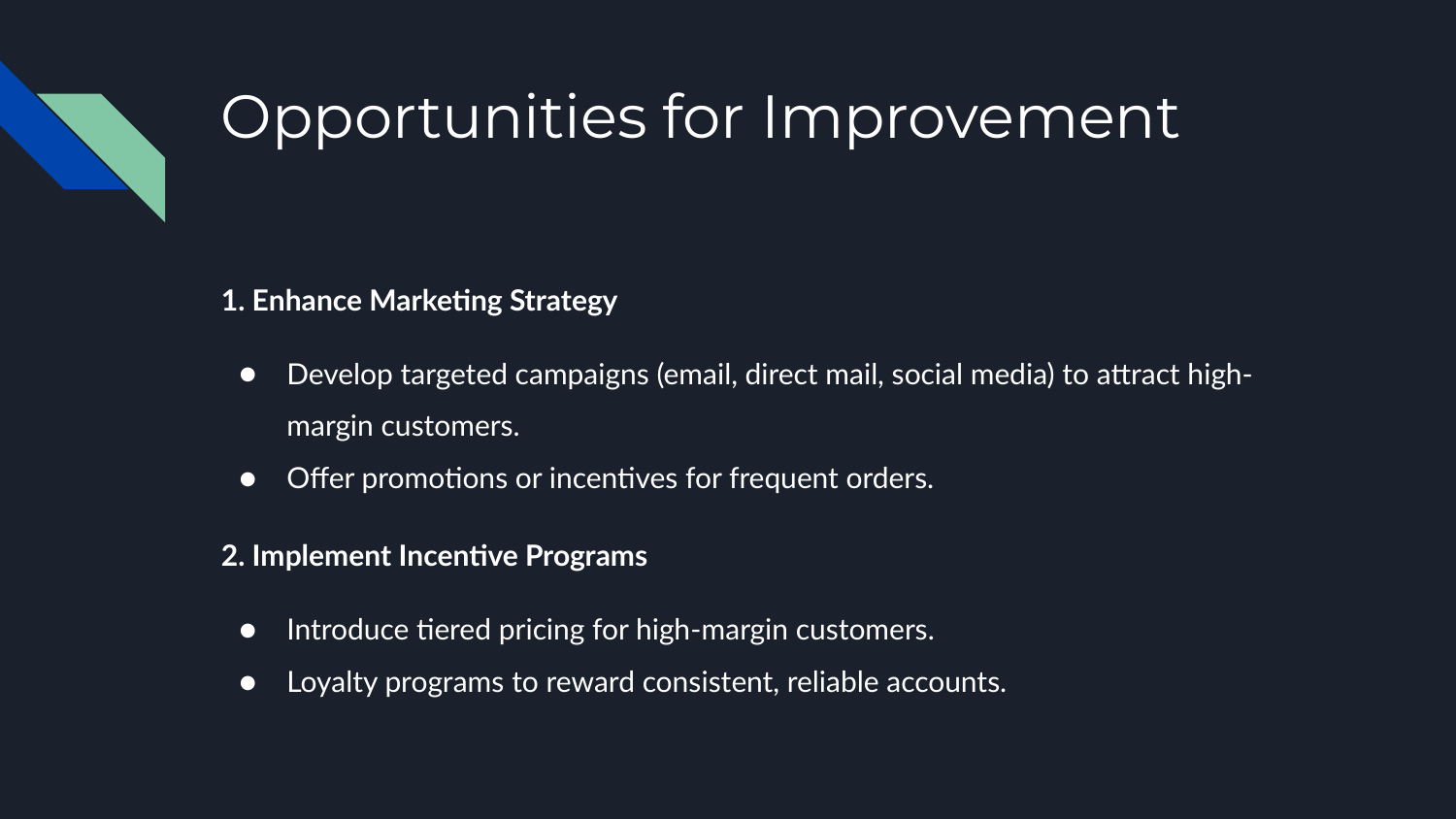

# Opportunities for Improvement
1. Enhance Marketing Strategy
Develop targeted campaigns (email, direct mail, social media) to attract high-margin customers.
Offer promotions or incentives for frequent orders.
2. Implement Incentive Programs
Introduce tiered pricing for high-margin customers.
Loyalty programs to reward consistent, reliable accounts.